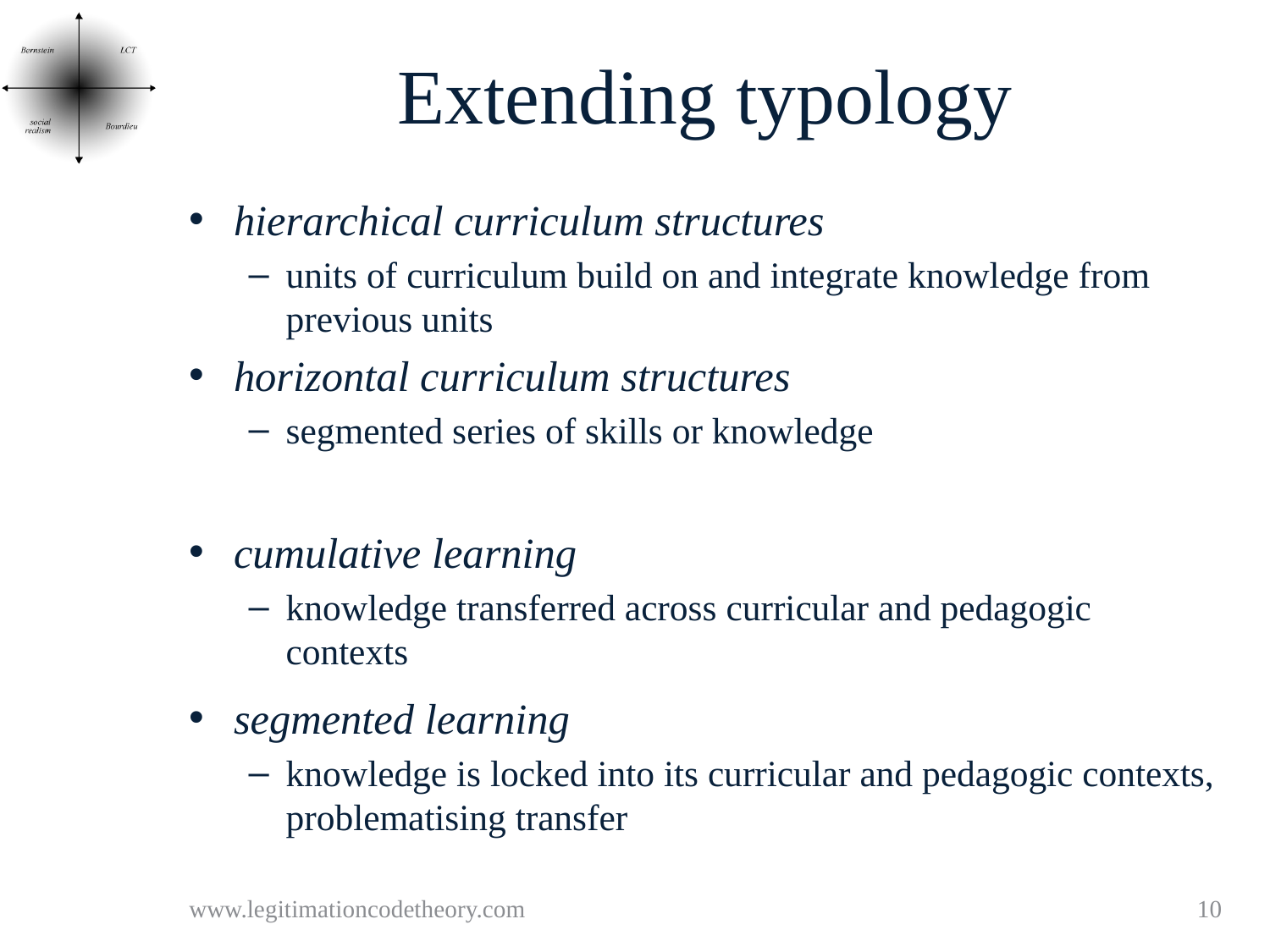

# Extending typology

hierarchical curriculum structures
units of curriculum build on and integrate knowledge from previous units
horizontal curriculum structures
segmented series of skills or knowledge

cumulative learning
knowledge transferred across curricular and pedagogic contexts
segmented learning
knowledge is locked into its curricular and pedagogic contexts, problematising transfer

www.legitimationcodetheory.com
10